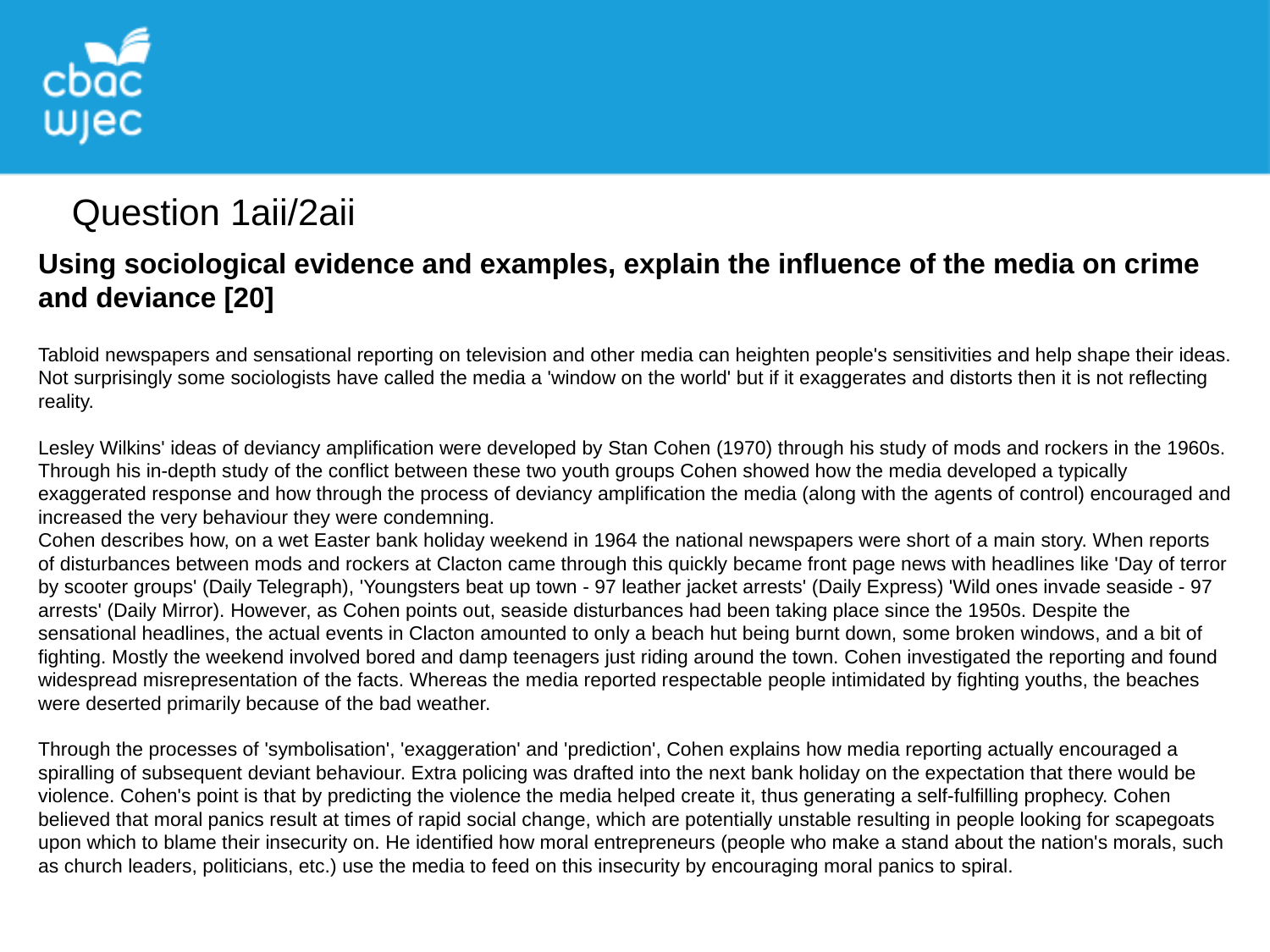

Question 1aii/2aii
Using sociological evidence and examples, explain the influence of the media on crime and deviance [20]

Tabloid newspapers and sensational reporting on television and other media can heighten people's sensitivities and help shape their ideas. Not surprisingly some sociologists have called the media a 'window on the world' but if it exaggerates and distorts then it is not reflecting reality.

Lesley Wilkins' ideas of deviancy amplification were developed by Stan Cohen (1970) through his study of mods and rockers in the 1960s. Through his in-depth study of the conflict between these two youth groups Cohen showed how the media developed a typically exaggerated response and how through the process of deviancy amplification the media (along with the agents of control) encouraged and increased the very behaviour they were condemning.
Cohen describes how, on a wet Easter bank holiday weekend in 1964 the national newspapers were short of a main story. When reports of disturbances between mods and rockers at Clacton came through this quickly became front page news with headlines like 'Day of terror by scooter groups' (Daily Telegraph), 'Youngsters beat up town - 97 leather jacket arrests' (Daily Express) 'Wild ones invade seaside - 97 arrests' (Daily Mirror). However, as Cohen points out, seaside disturbances had been taking place since the 1950s. Despite the sensational headlines, the actual events in Clacton amounted to only a beach hut being burnt down, some broken windows, and a bit of fighting. Mostly the weekend involved bored and damp teenagers just riding around the town. Cohen investigated the reporting and found widespread misrepresentation of the facts. Whereas the media reported respectable people intimidated by fighting youths, the beaches were deserted primarily because of the bad weather.

Through the processes of 'symbolisation', 'exaggeration' and 'prediction', Cohen explains how media reporting actually encouraged a spiralling of subsequent deviant behaviour. Extra policing was drafted into the next bank holiday on the expectation that there would be violence. Cohen's point is that by predicting the violence the media helped create it, thus generating a self-fulfilling prophecy. Cohen believed that moral panics result at times of rapid social change, which are potentially unstable resulting in people looking for scapegoats upon which to blame their insecurity on. He identified how moral entrepreneurs (people who make a stand about the nation's morals, such as church leaders, politicians, etc.) use the media to feed on this insecurity by encouraging moral panics to spiral.